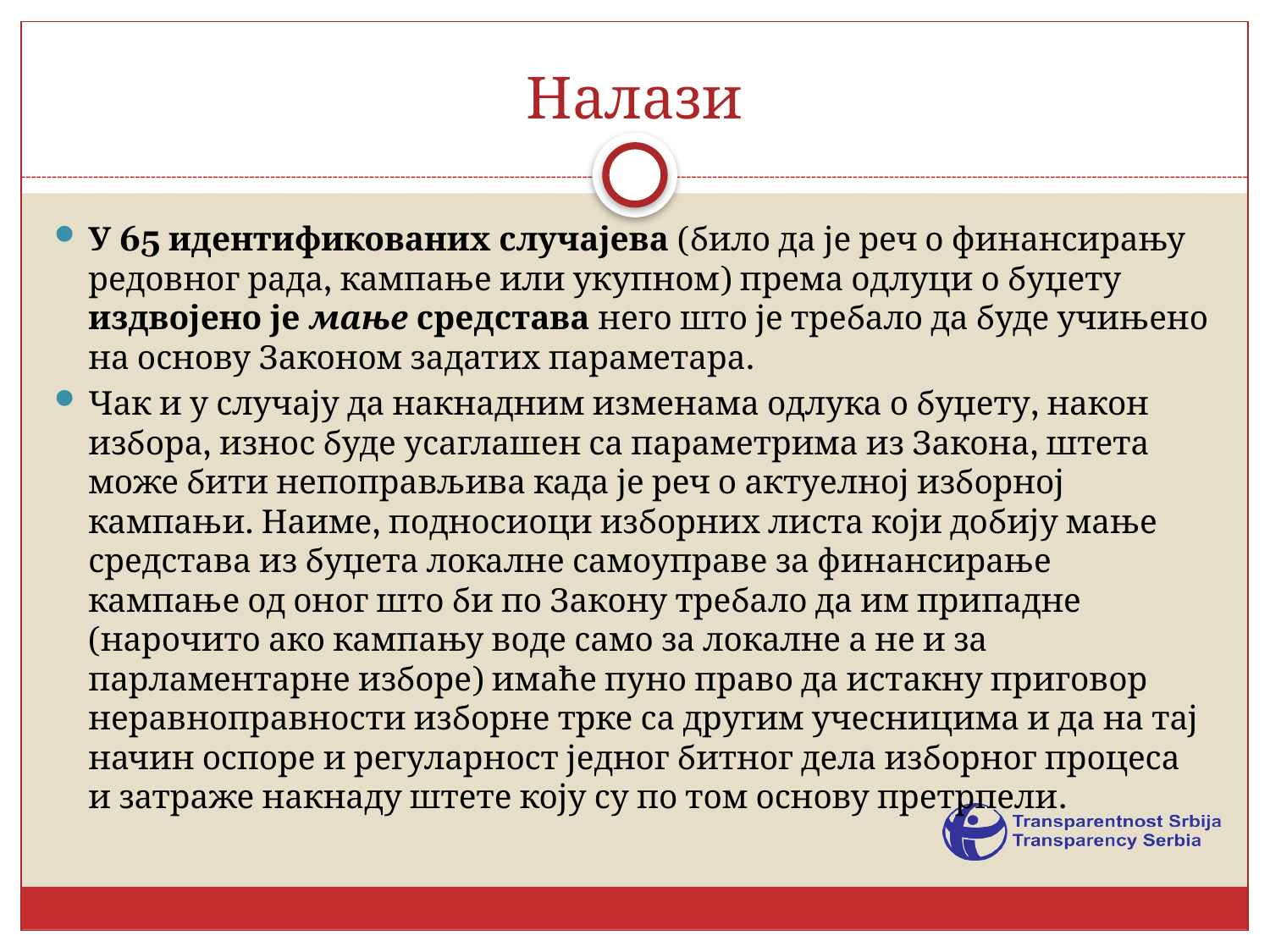

# Налази
У 65 идентификованих случајева (било да је реч о финансирању редовног рада, кампање или укупном) према одлуци о буџету издвојено је мање средстава него што је требало да буде учињено на основу Законом задатих параметара.
Чак и у случају да накнадним изменама одлука о буџету, након избора, износ буде усаглашен са параметрима из Закона, штета може бити непоправљива када је реч о актуелној изборној кампањи. Наиме, подносиоци изборних листа који добију мање средстава из буџета локалне самоуправе за финансирање кампање од оног што би по Закону требало да им припадне (нарочито ако кампању воде само за локалне а не и за парламентарне изборе) имаће пуно право да истакну приговор неравноправности изборне трке са другим учесницима и да на тај начин оспоре и регуларност једног битног дела изборног процеса и затраже накнаду штете коју су по том основу претрпели.